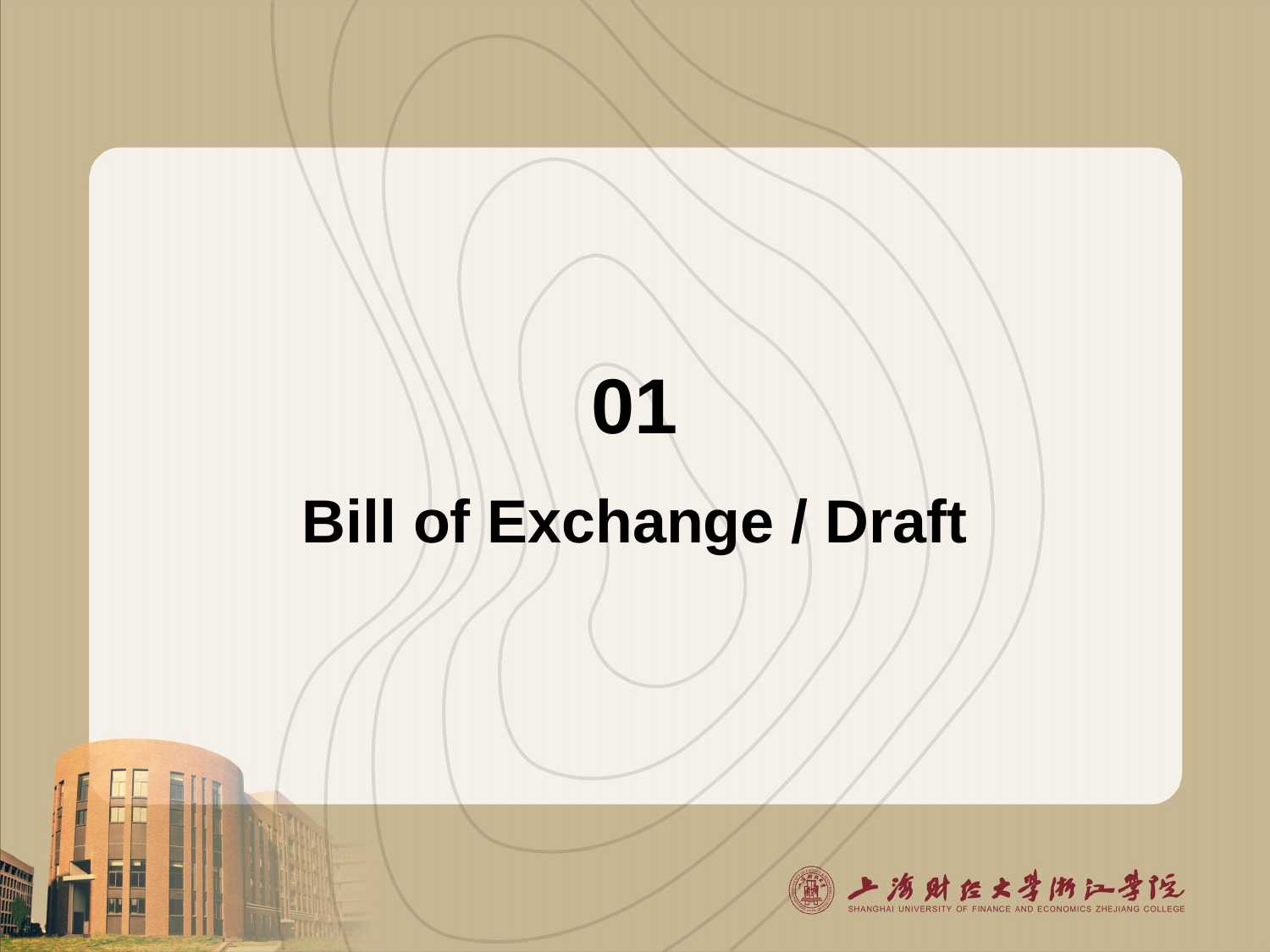

01
# Bill of Exchange / Draft